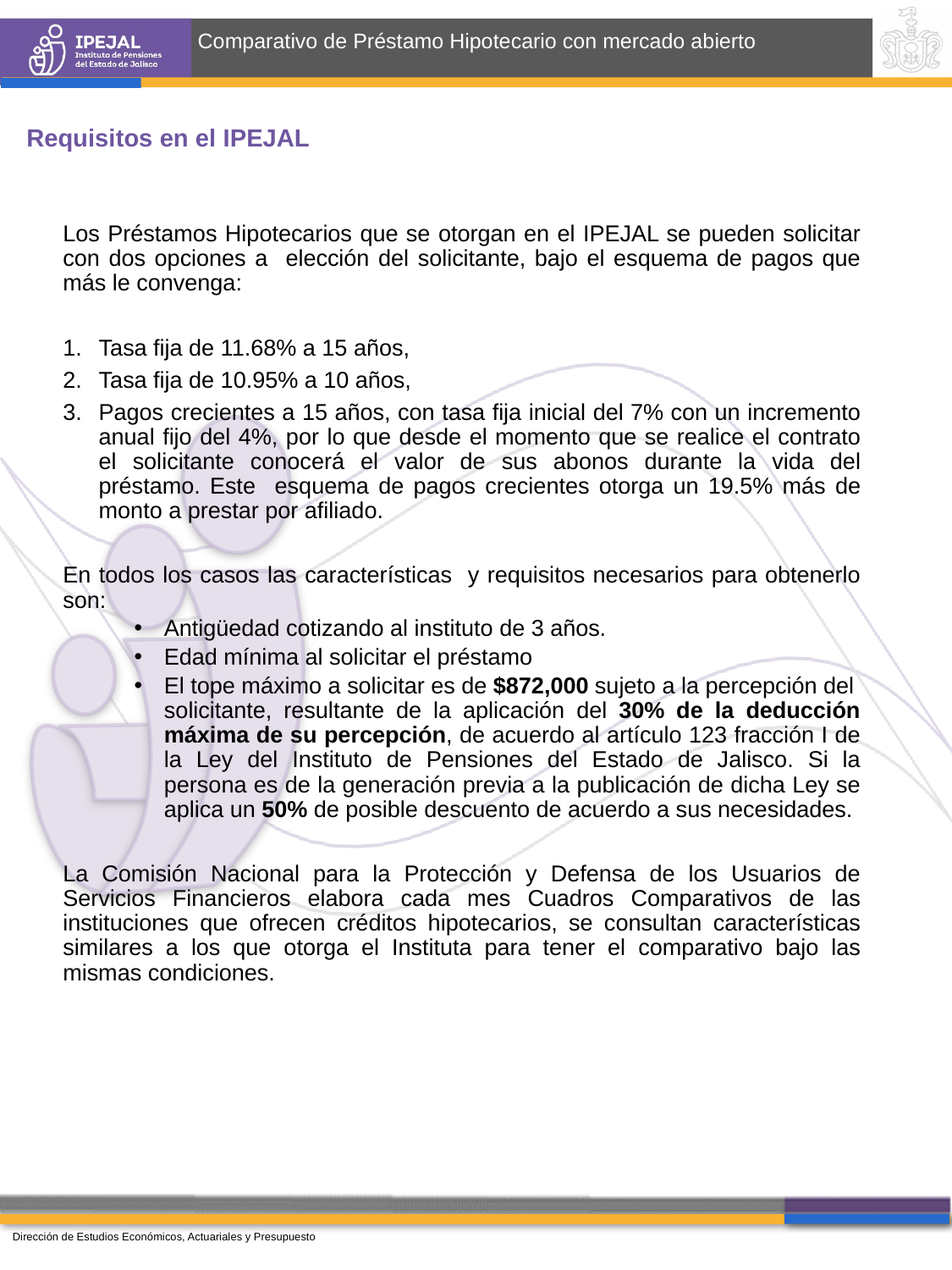

Comparativo de Préstamo Hipotecario con mercado abierto
Requisitos en el IPEJAL
Los Préstamos Hipotecarios que se otorgan en el IPEJAL se pueden solicitar con dos opciones a  elección del solicitante, bajo el esquema de pagos que más le convenga:

Tasa fija de 11.68% a 15 años,
Tasa fija de 10.95% a 10 años,
Pagos crecientes a 15 años, con tasa fija inicial del 7% con un incremento anual fijo del 4%, por lo que desde el momento que se realice el contrato el solicitante conocerá el valor de sus abonos durante la vida del préstamo. Este  esquema de pagos crecientes otorga un 19.5% más de monto a prestar por afiliado.

En todos los casos las características  y requisitos necesarios para obtenerlo son:
Antigüedad cotizando al instituto de 3 años.
Edad mínima al solicitar el préstamo
El tope máximo a solicitar es de $872,000 sujeto a la percepción del  solicitante, resultante de la aplicación del 30% de la deducción máxima de su percepción, de acuerdo al artículo 123 fracción I de la Ley del Instituto de Pensiones del Estado de Jalisco. Si la persona es de la generación previa a la publicación de dicha Ley se aplica un 50% de posible descuento de acuerdo a sus necesidades.

La Comisión Nacional para la Protección y Defensa de los Usuarios de Servicios Financieros elabora cada mes Cuadros Comparativos de las instituciones que ofrecen créditos hipotecarios, se consultan características similares a los que otorga el Instituta para tener el comparativo bajo las mismas condiciones.